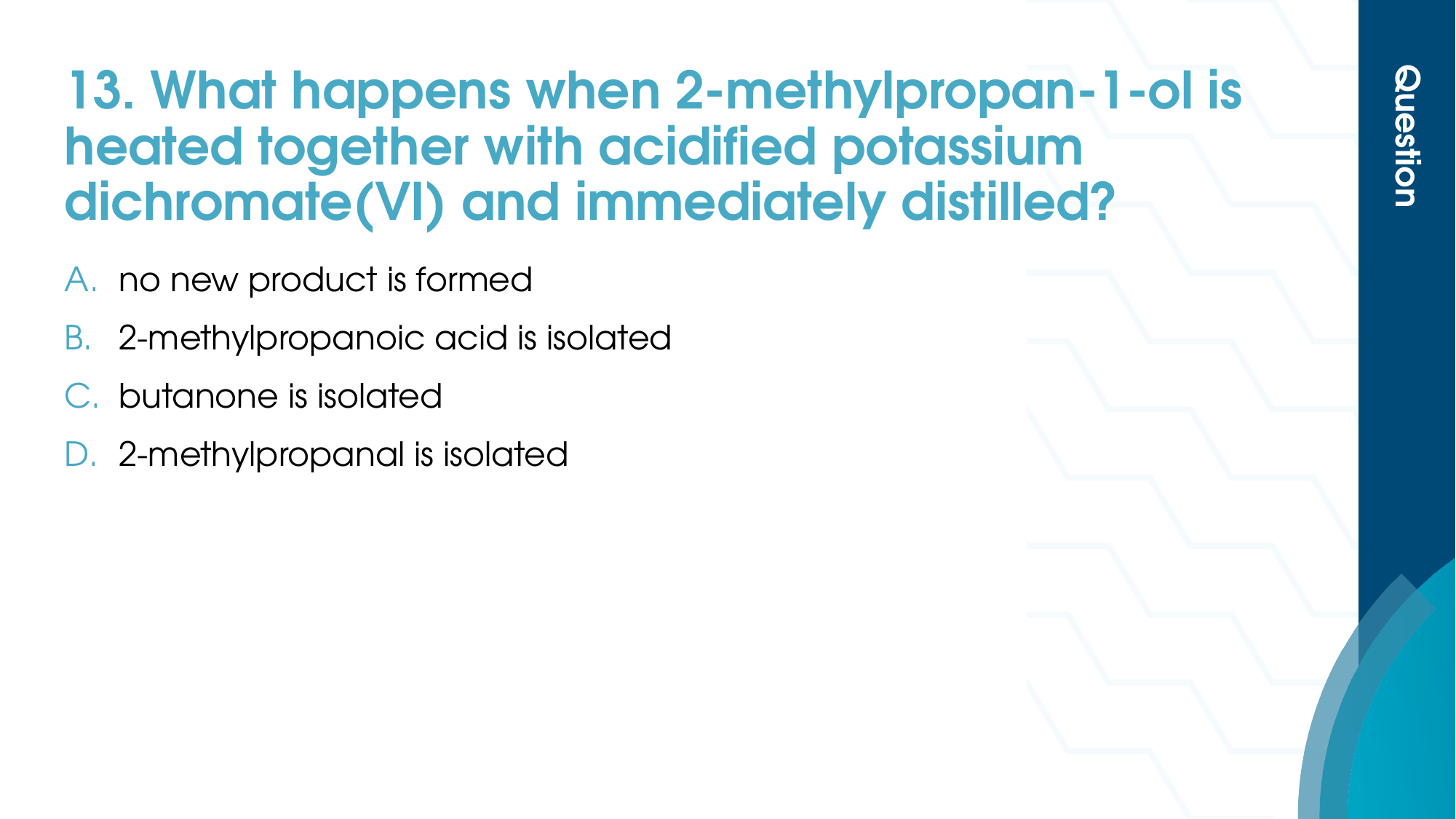

# 13. What happens when 2-methylpropan-1-ol is heated together with acidified potassium dichromate(VI) and immediately distilled?
Question
no new product is formed
2-methylpropanoic acid is isolated
butanone is isolated
2-methylpropanal is isolated